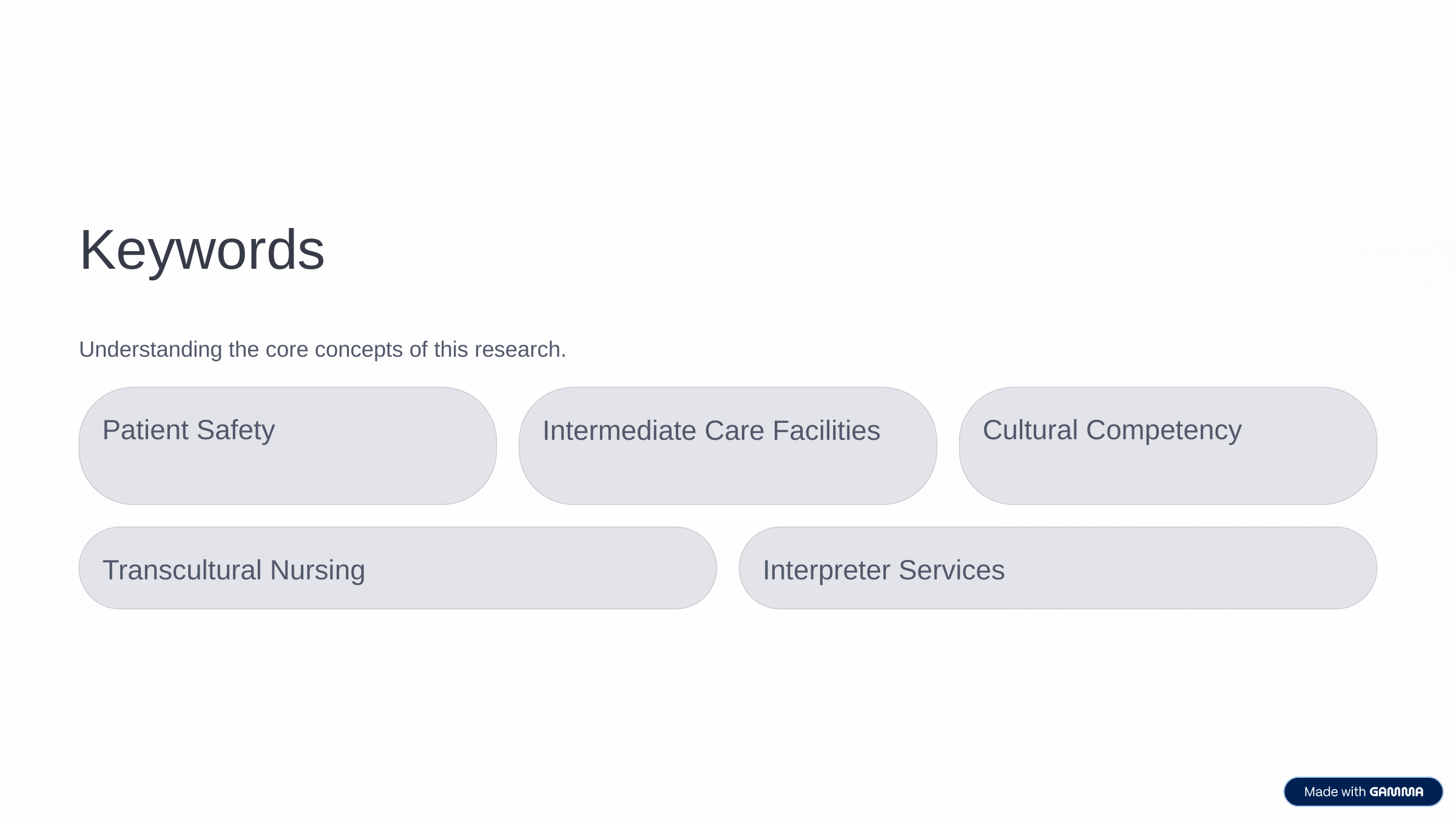

Keywords
Understanding the core concepts of this research.

Patient Safety
Intermediate Care Facilities
Cultural Competency

Transcultural Nursing
Interpreter Services